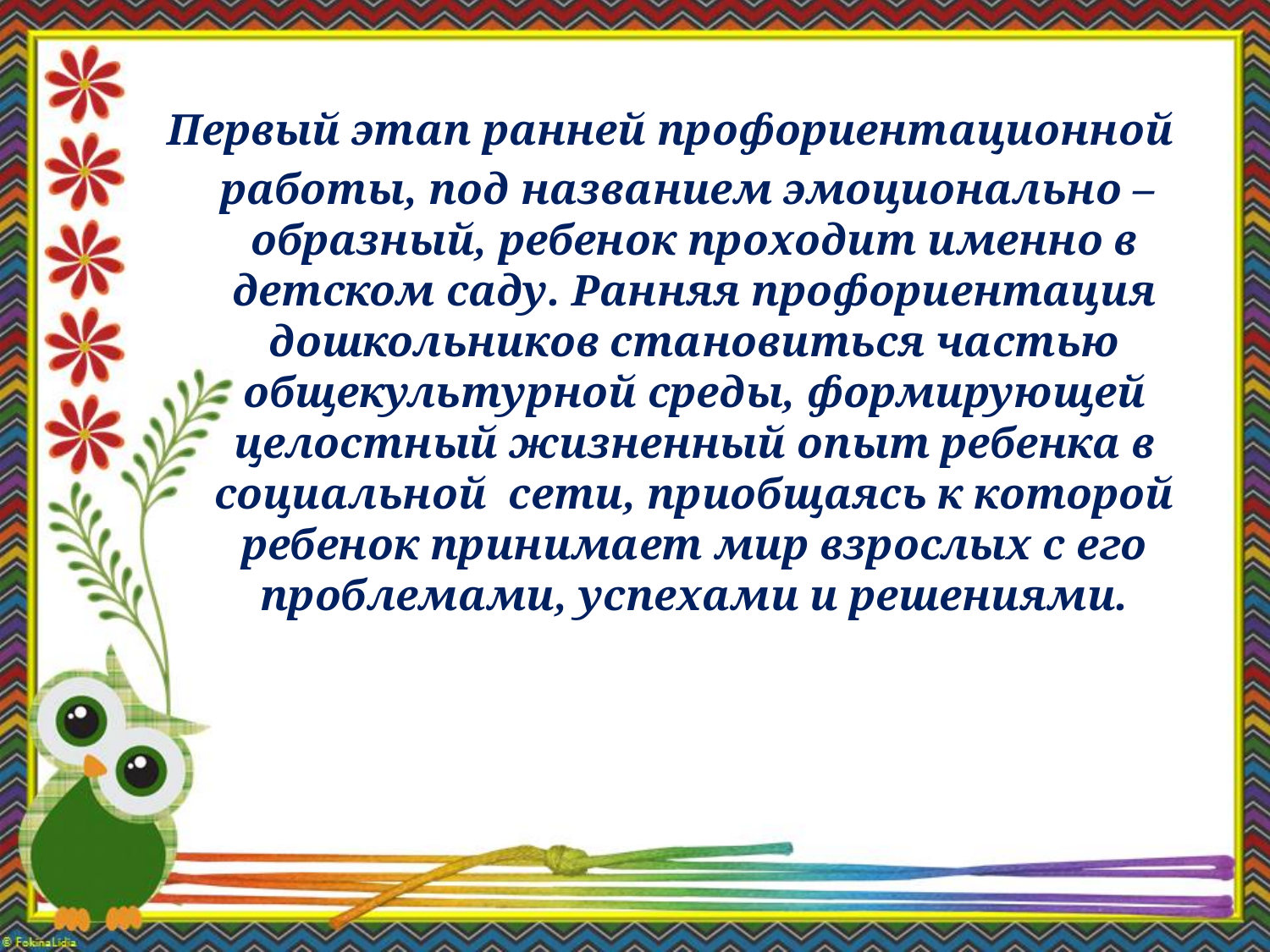

# Первый этап ранней профориентационной
   работы, под названием эмоционально – образный, ребенок проходит именно в детском саду. Ранняя профориентация дошкольников становиться частью общекультурной среды, формирующей целостный жизненный опыт ребенка в социальной  сети, приобщаясь к которой ребенок принимает мир взрослых с его проблемами, успехами и решениями.